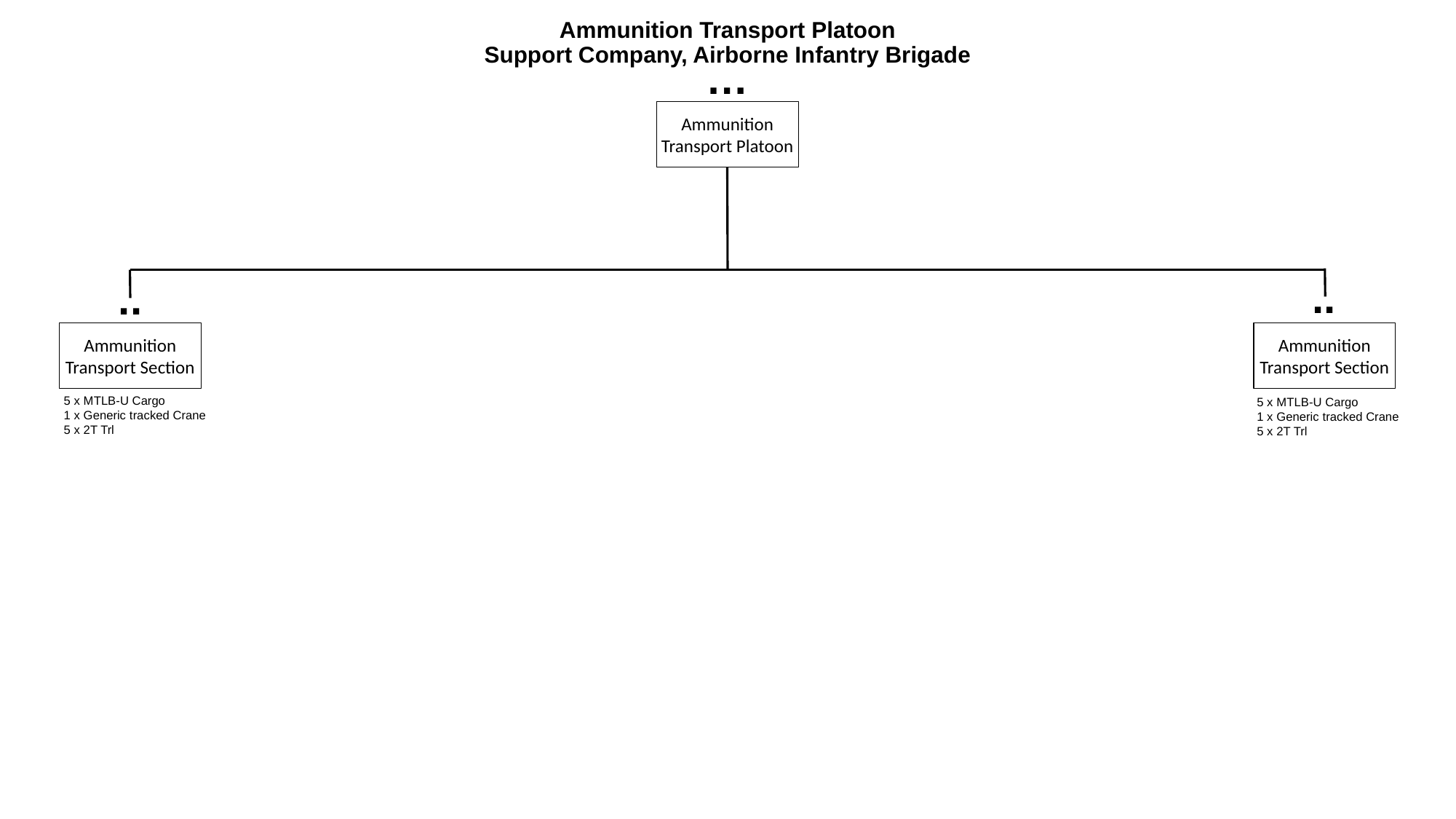

# Ammunition Transport Platoon Support Company, Airborne Infantry Brigade
…
Ammunition Transport Platoon
..
..
Ammunition Transport Section
Ammunition Transport Section
5 x MTLB-U Cargo
1 x Generic tracked Crane
5 x 2T Trl
5 x MTLB-U Cargo
1 x Generic tracked Crane
5 x 2T Trl